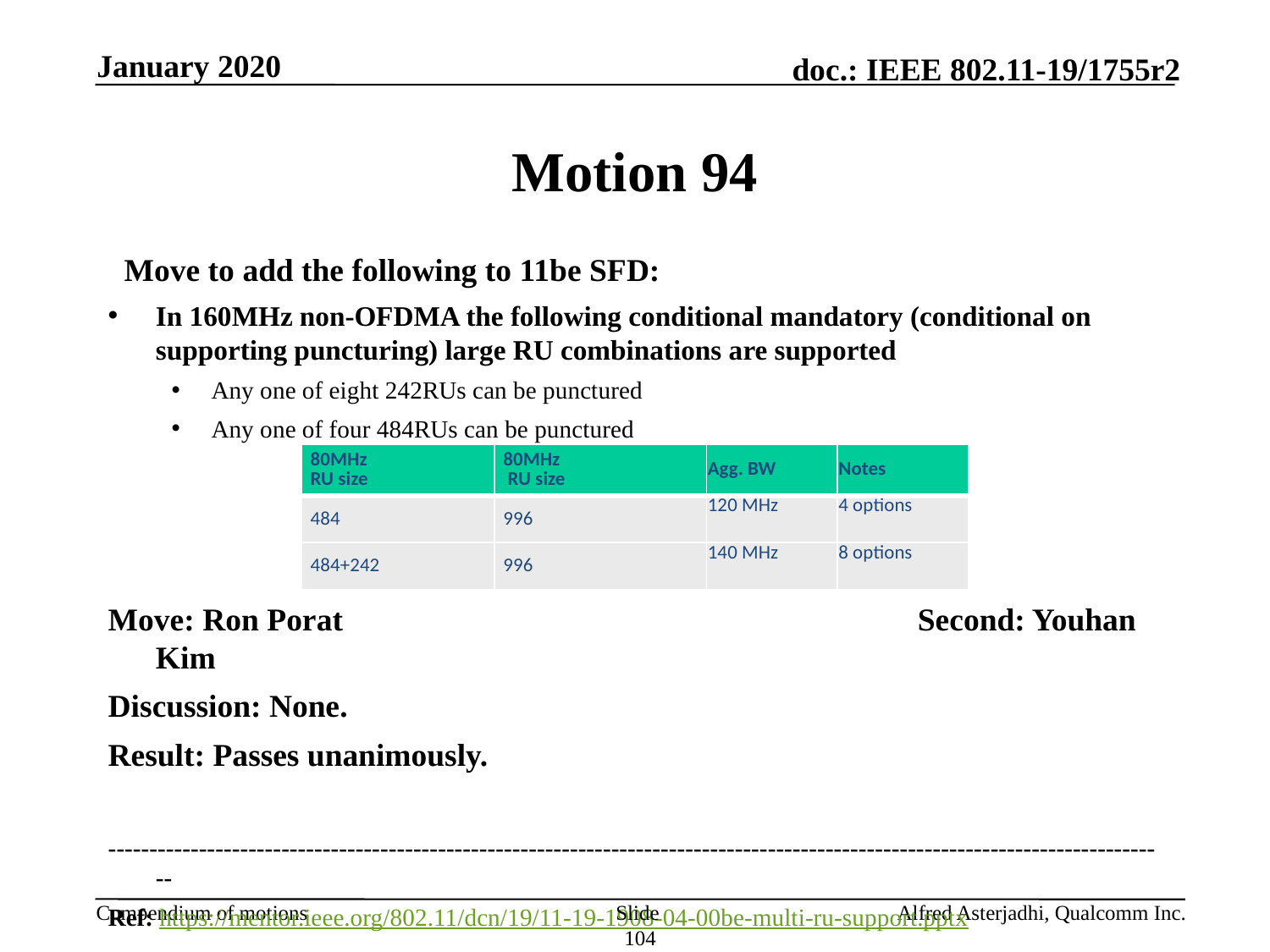

January 2020
# Motion 94
  Move to add the following to 11be SFD:
In 160MHz non-OFDMA the following conditional mandatory (conditional on supporting puncturing) large RU combinations are supported
Any one of eight 242RUs can be punctured
Any one of four 484RUs can be punctured

Move: Ron Porat					Second: Youhan Kim
Discussion: None.
Result: Passes unanimously.

---------------------------------------------------------------------------------------------------------------------------------
Ref: https://mentor.ieee.org/802.11/dcn/19/11-19-1908-04-00be-multi-ru-support.pptx

| 80MHz RU size | 80MHz  RU size | Agg. BW | Notes |
| --- | --- | --- | --- |
| 484 | 996 | 120 MHz | 4 options |
| 484+242 | 996 | 140 MHz | 8 options |
Slide 104
Alfred Asterjadhi, Qualcomm Inc.